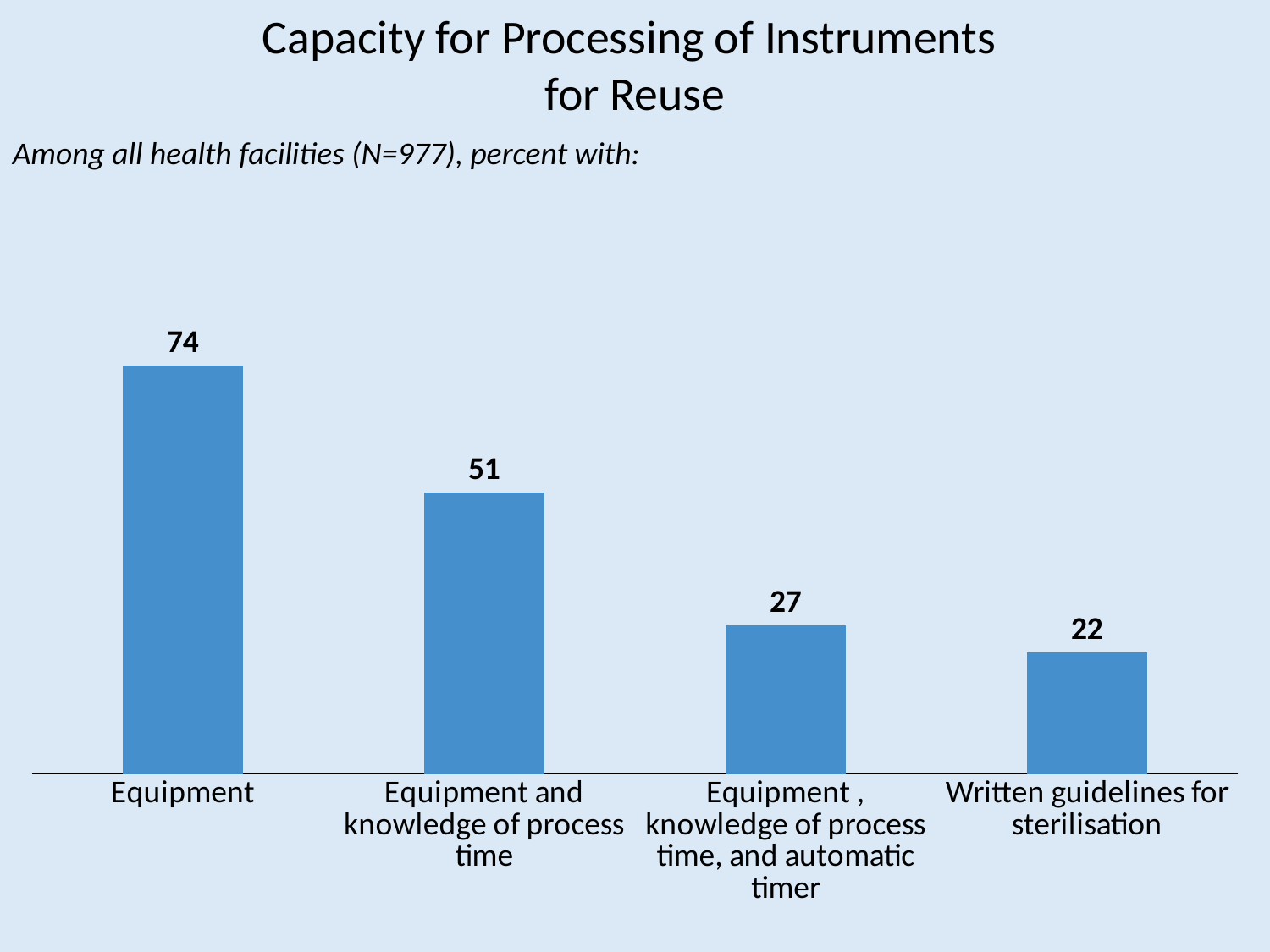

# Capacity for Processing of Instruments for Reuse
Among all health facilities (N=977), percent with:

### Chart

| Category | Series 1 |
|---|---|
| Equipment | 74.0 |
| Equipment and knowledge of process time | 51.0 |
| Equipment , knowledge of process time, and automatic timer | 27.0 |
| Written guidelines for sterilisation | 22.0 |